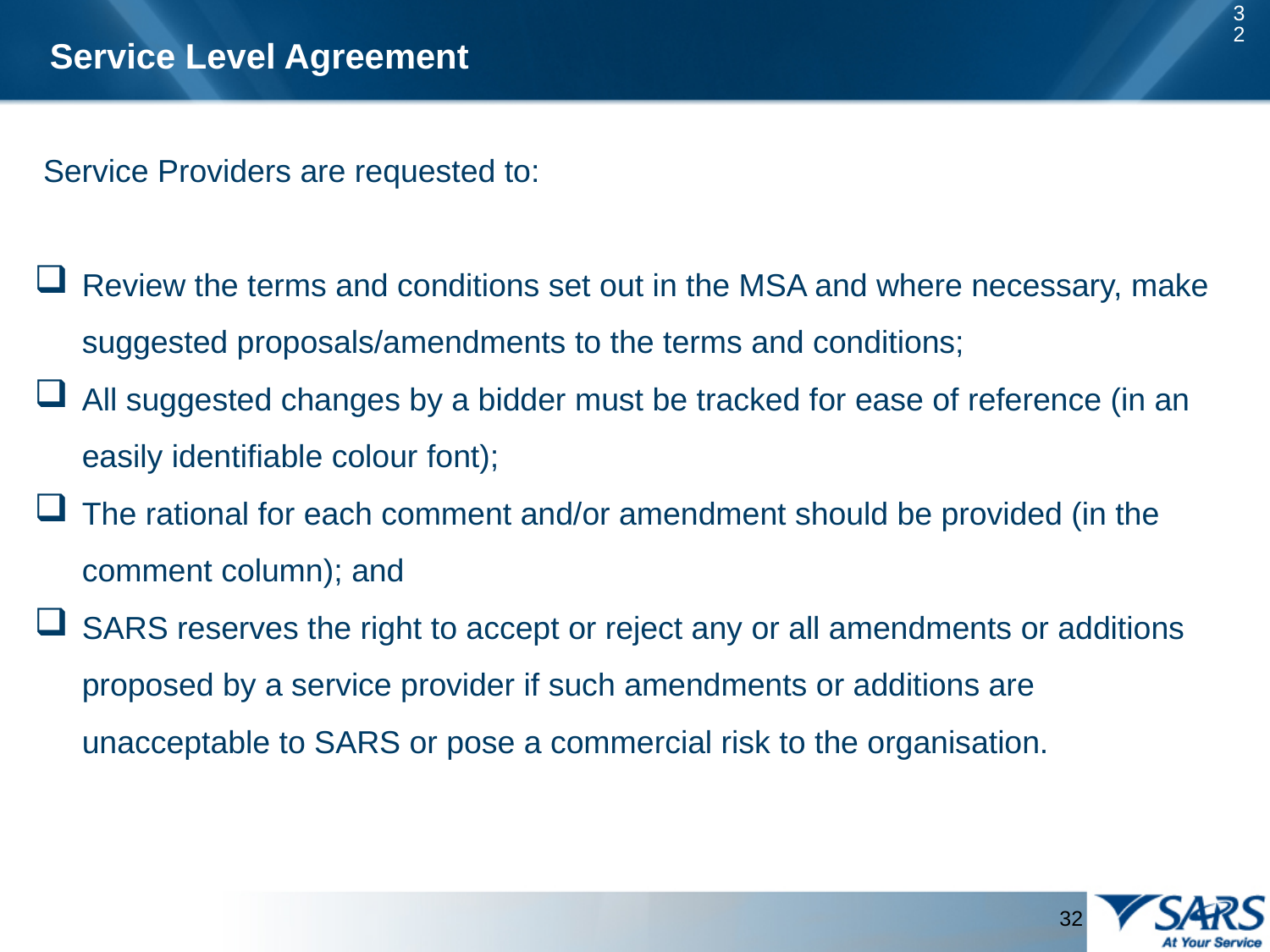

32
Service Level Agreement
 Service Providers are requested to:

Review the terms and conditions set out in the MSA and where necessary, make suggested proposals/amendments to the terms and conditions;
All suggested changes by a bidder must be tracked for ease of reference (in an easily identifiable colour font);
The rational for each comment and/or amendment should be provided (in the comment column); and
SARS reserves the right to accept or reject any or all amendments or additions proposed by a service provider if such amendments or additions are unacceptable to SARS or pose a commercial risk to the organisation.

               32